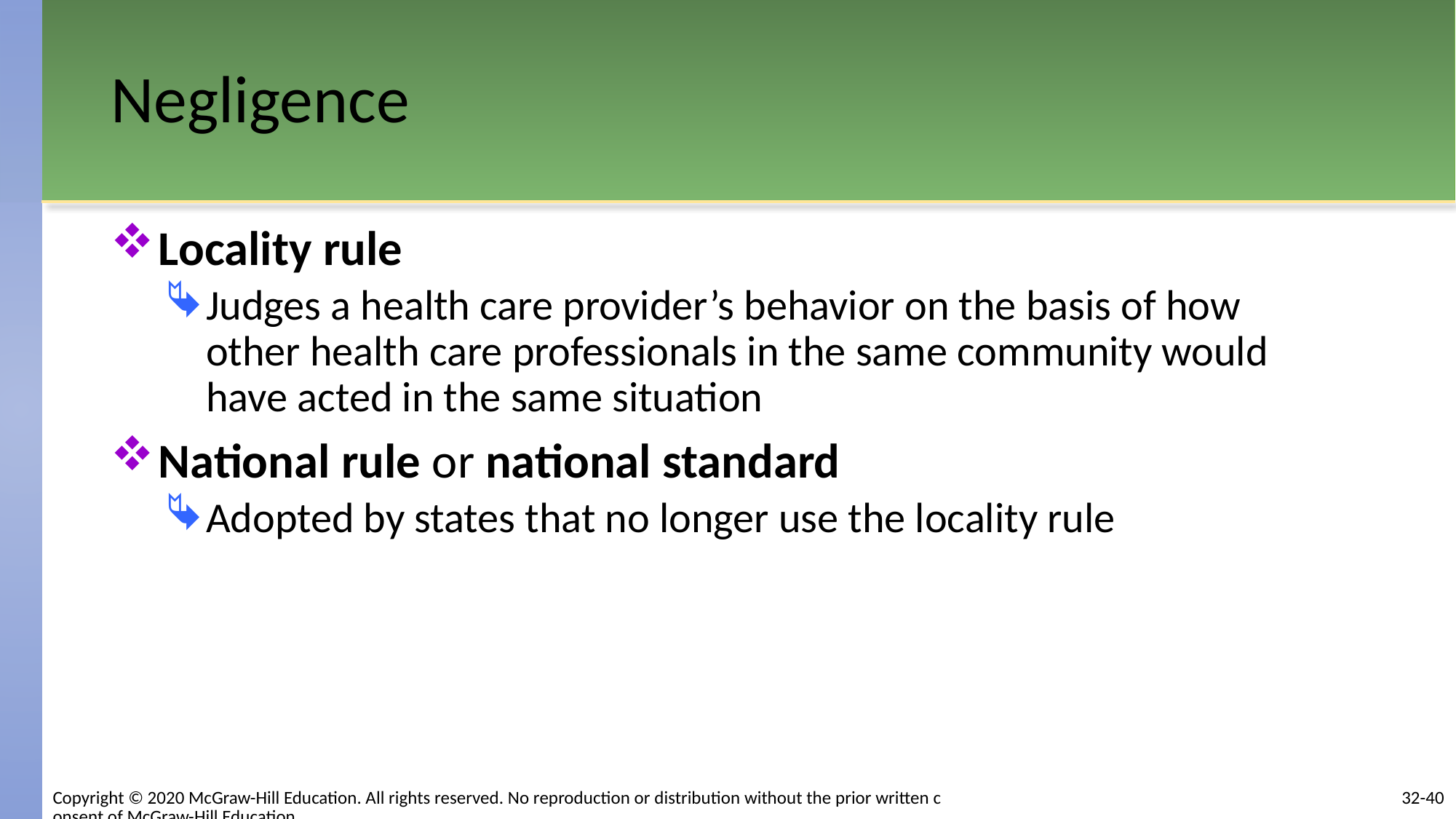

# Negligence
Locality rule
Judges a health care provider’s behavior on the basis of how other health care professionals in the same community would have acted in the same situation
National rule or national standard
Adopted by states that no longer use the locality rule
32-40
Copyright © 2020 McGraw-Hill Education. All rights reserved. No reproduction or distribution without the prior written consent of McGraw-Hill Education.